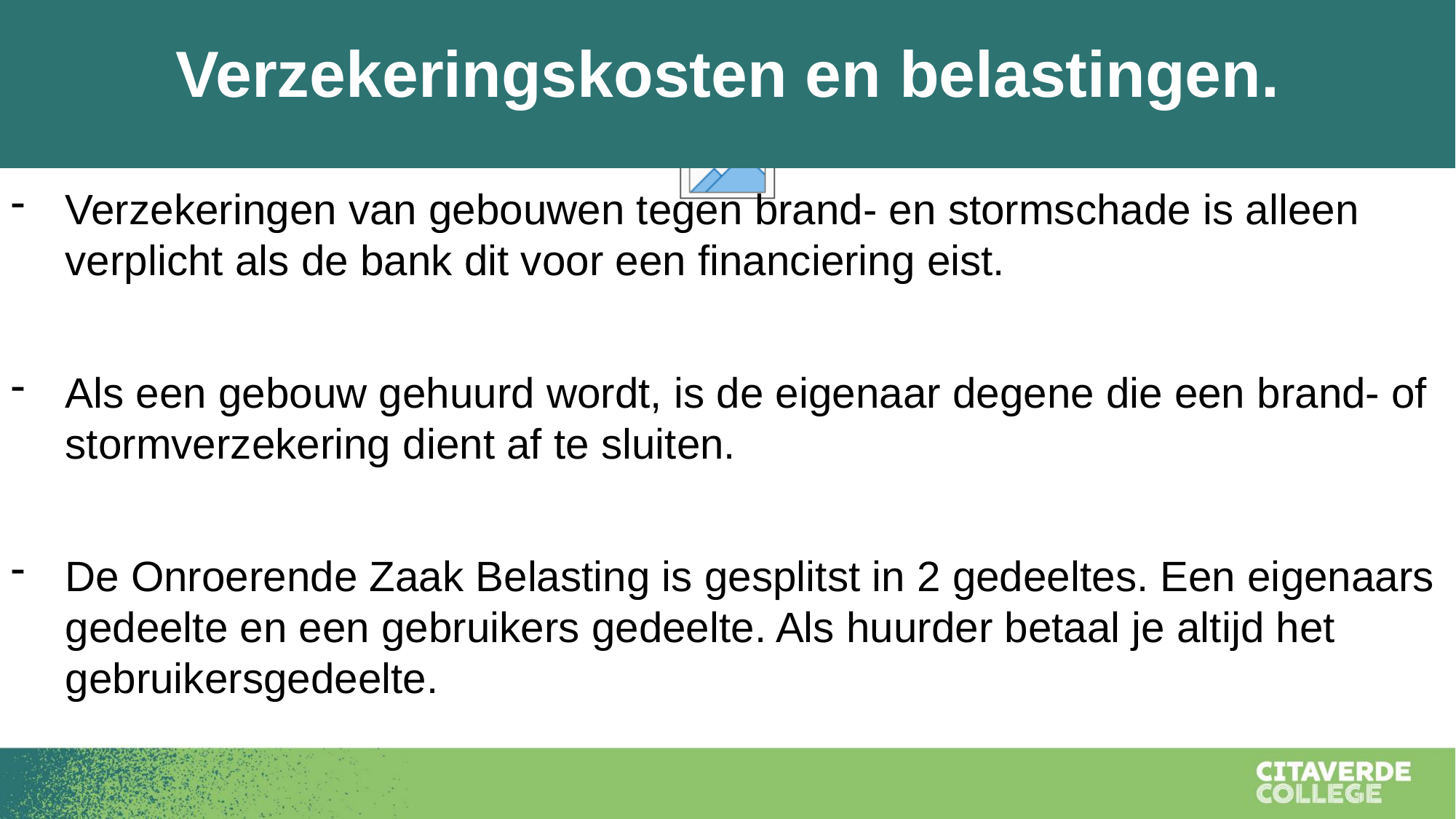

Verzekeringskosten en belastingen.
Verzekeringen van gebouwen tegen brand- en stormschade is alleen verplicht als de bank dit voor een financiering eist.

Als een gebouw gehuurd wordt, is de eigenaar degene die een brand- of stormverzekering dient af te sluiten.

De Onroerende Zaak Belasting is gesplitst in 2 gedeeltes. Een eigenaars gedeelte en een gebruikers gedeelte. Als huurder betaal je altijd het gebruikersgedeelte.